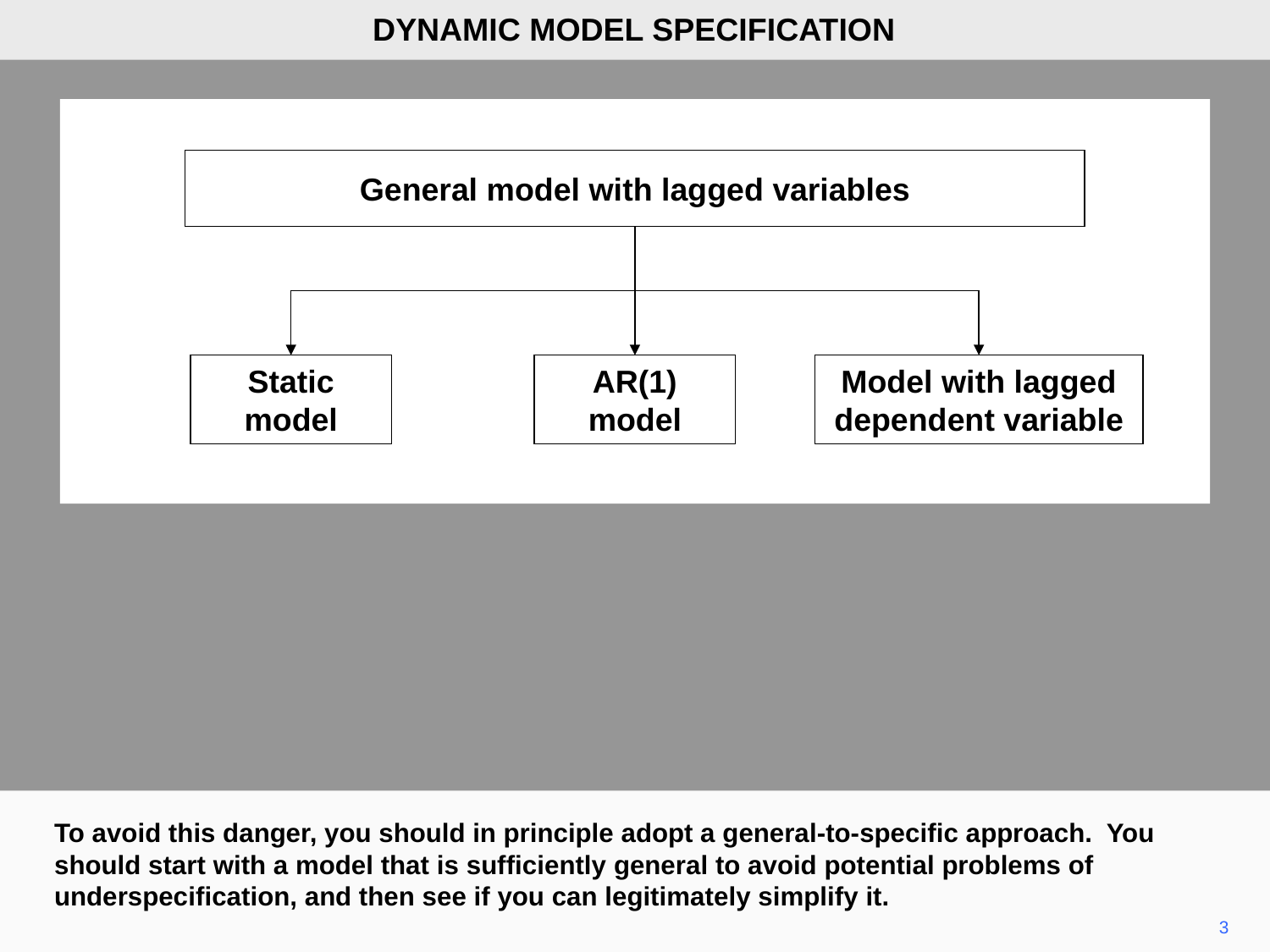

DYNAMIC MODEL SPECIFICATION

General model with lagged variables
Static model
AR(1) model
Model with lagged dependent variable

To avoid this danger, you should in principle adopt a general-to-specific approach.  You should start with a model that is sufficiently general to avoid potential problems of underspecification, and then see if you can legitimately simplify it.
3